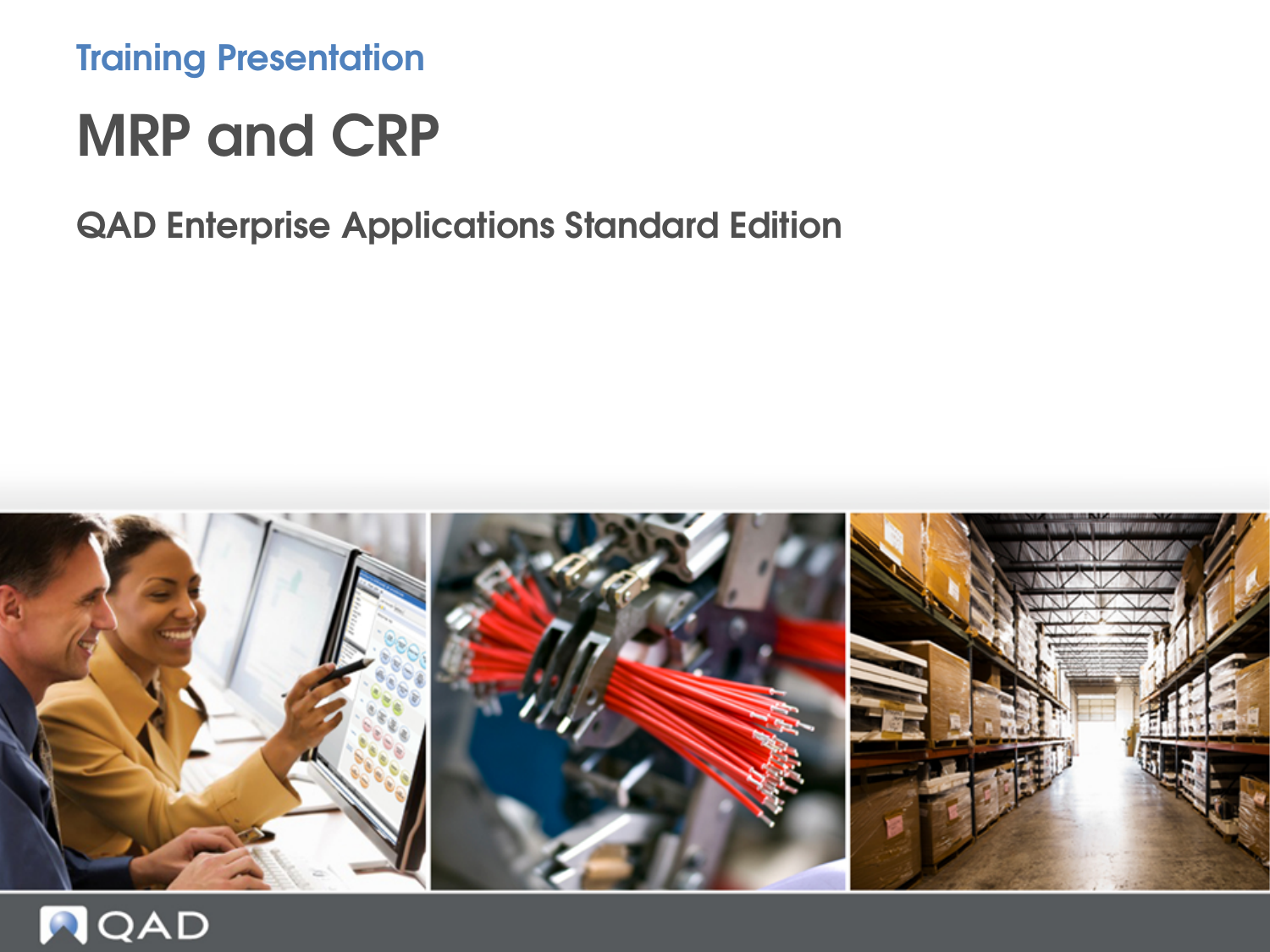

Training Presentation
# MRP and CRP
QAD Enterprise Applications Standard Edition